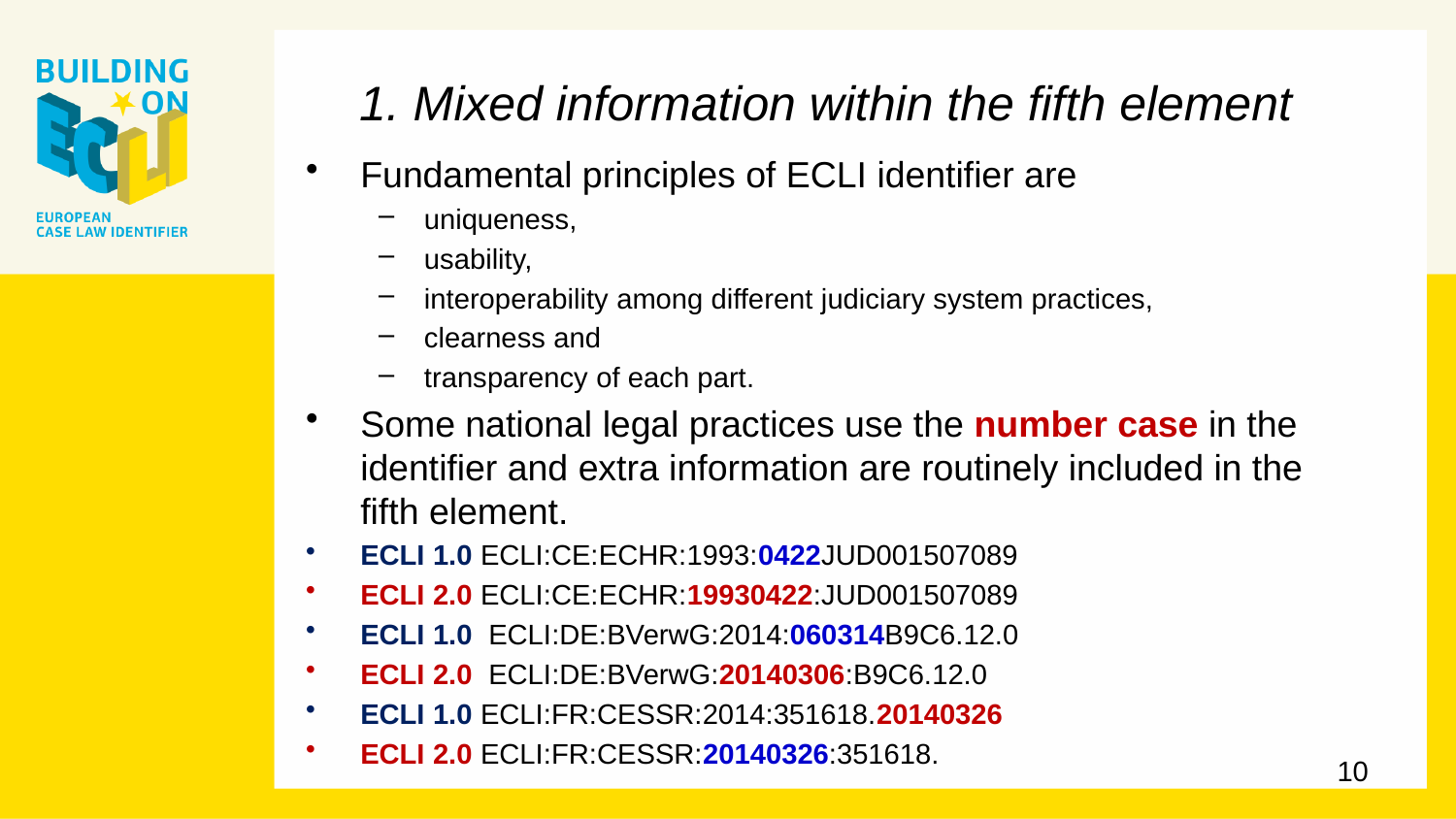

# 1. Mixed information within the fifth element
Fundamental principles of ECLI identifier are
uniqueness,
usability,
interoperability among different judiciary system practices,
clearness and
transparency of each part.
Some national legal practices use the number case in the identifier and extra information are routinely included in the fifth element.
ECLI 1.0 ECLI:CE:ECHR:1993:0422JUD001507089
ECLI 2.0 ECLI:CE:ECHR:19930422:JUD001507089
ECLI 1.0  ECLI:DE:BVerwG:2014:060314B9C6.12.0
ECLI 2.0  ECLI:DE:BVerwG:20140306:B9C6.12.0
ECLI 1.0 ECLI:FR:CESSR:2014:351618.20140326
ECLI 2.0 ECLI:FR:CESSR:20140326:351618.

10